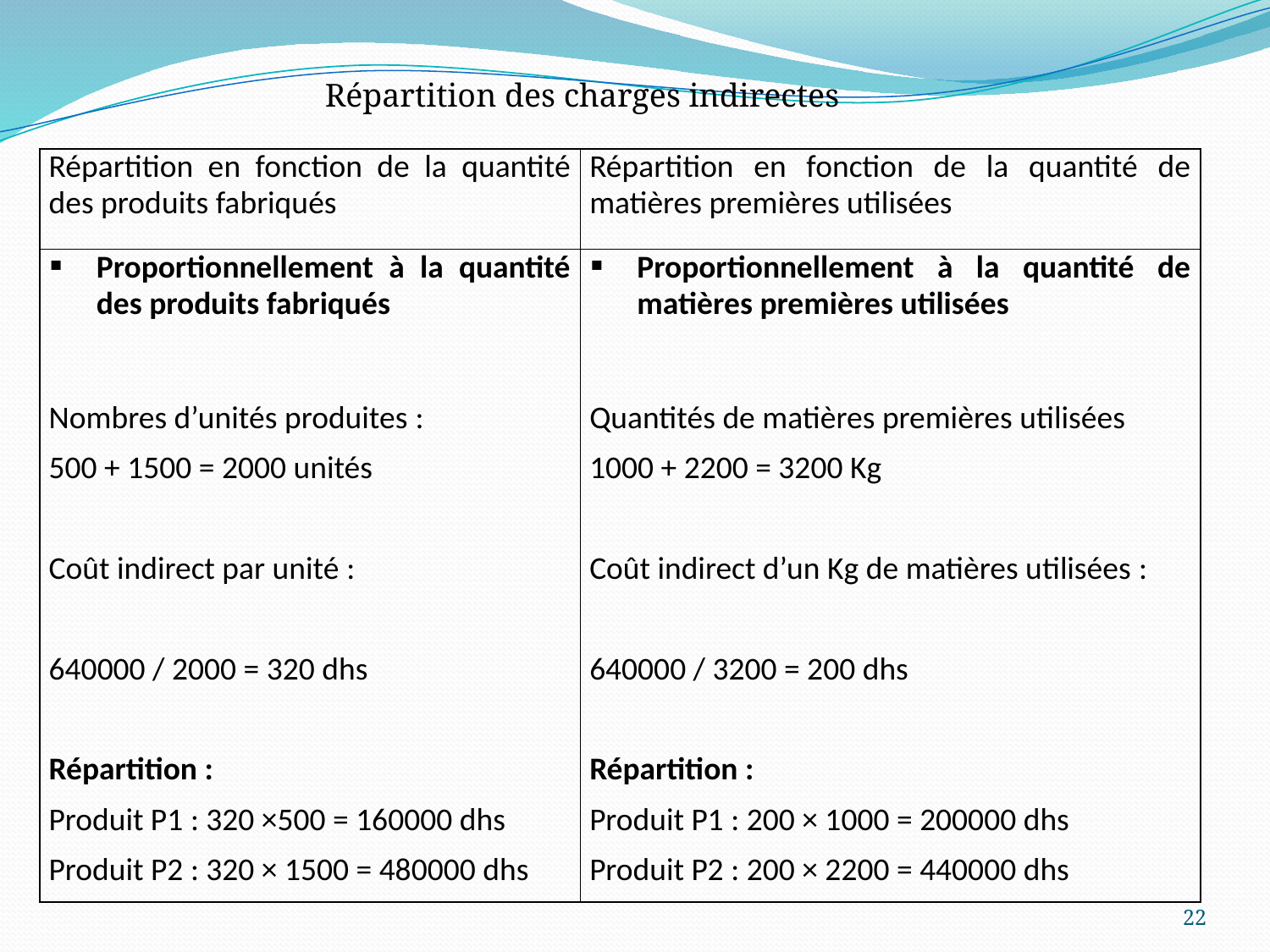

Répartition des charges indirectes
| Répartition en fonction de la quantité des produits fabriqués | Répartition en fonction de la quantité de matières premières utilisées |
| --- | --- |
| Proportionnellement à la quantité des produits fabriqués | Proportionnellement à la quantité de matières premières utilisées |
|  |  |
| Nombres d’unités produites : | Quantités de matières premières utilisées |
| 500 + 1500 = 2000 unités | 1000 + 2200 = 3200 Kg |
|  |  |
| Coût indirect par unité : | Coût indirect d’un Kg de matières utilisées : |
| 640000 / 2000 = 320 dhs | 640000 / 3200 = 200 dhs |
|  |  |
| Répartition : | Répartition : |
| Produit P1 : 320 ×500 = 160000 dhs | Produit P1 : 200 × 1000 = 200000 dhs |
| Produit P2 : 320 × 1500 = 480000 dhs | Produit P2 : 200 × 2200 = 440000 dhs |
22